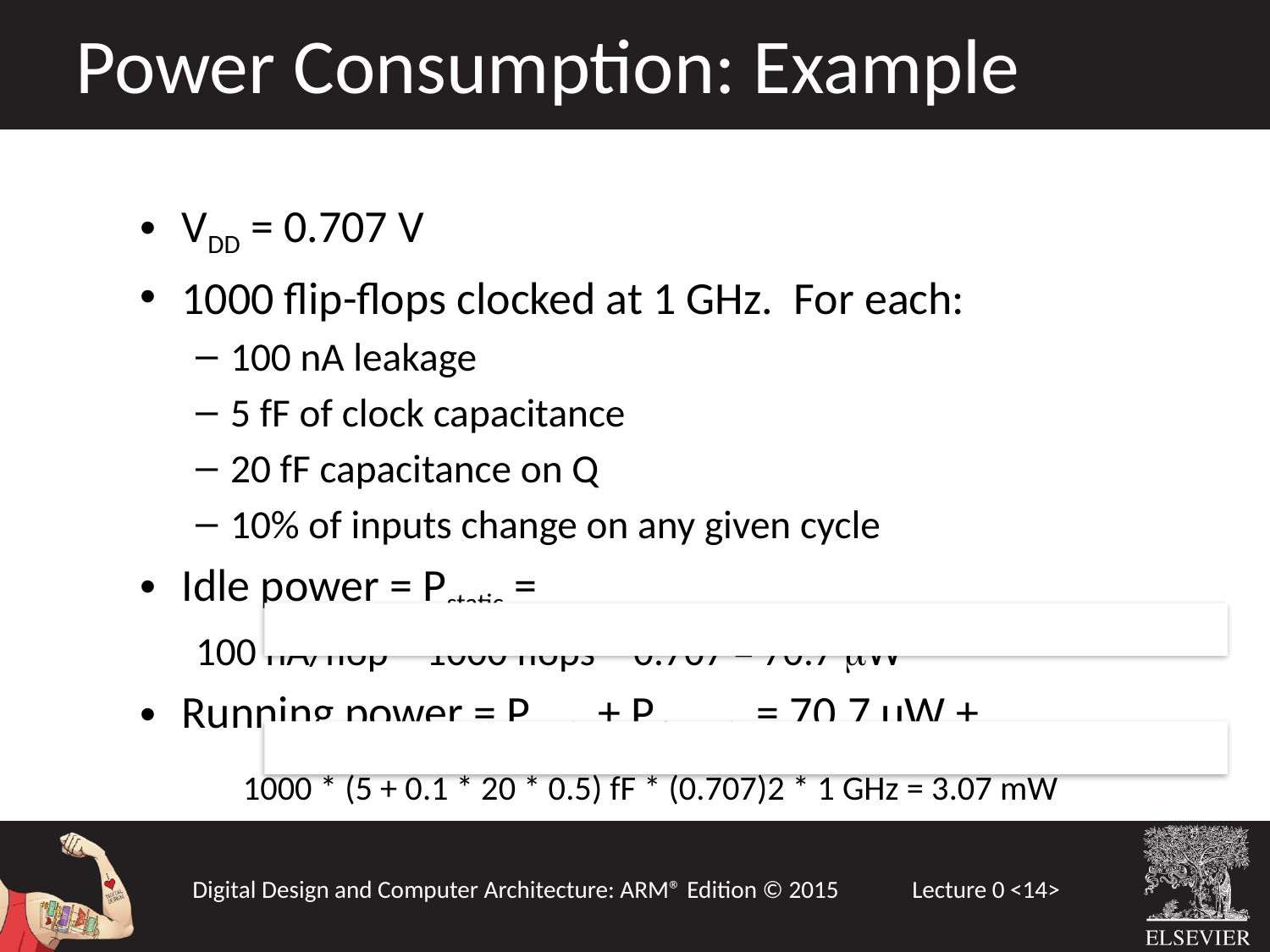

Power Consumption: Example
VDD = 0.707 V
1000 flip-flops clocked at 1 GHz.  For each:
100 nA leakage
5 fF of clock capacitance
20 fF capacitance on Q
10% of inputs change on any given cycle
Idle power = Pstatic =
	100 nA/flop * 1000 flops * 0.707 = 70.7 μW
Running power = Pstatic + Pdynamic = 70.7 uW +
	1000 * (5 + 0.1 * 20 * 0.5) fF * (0.707)2 * 1 GHz = 3.07 mW